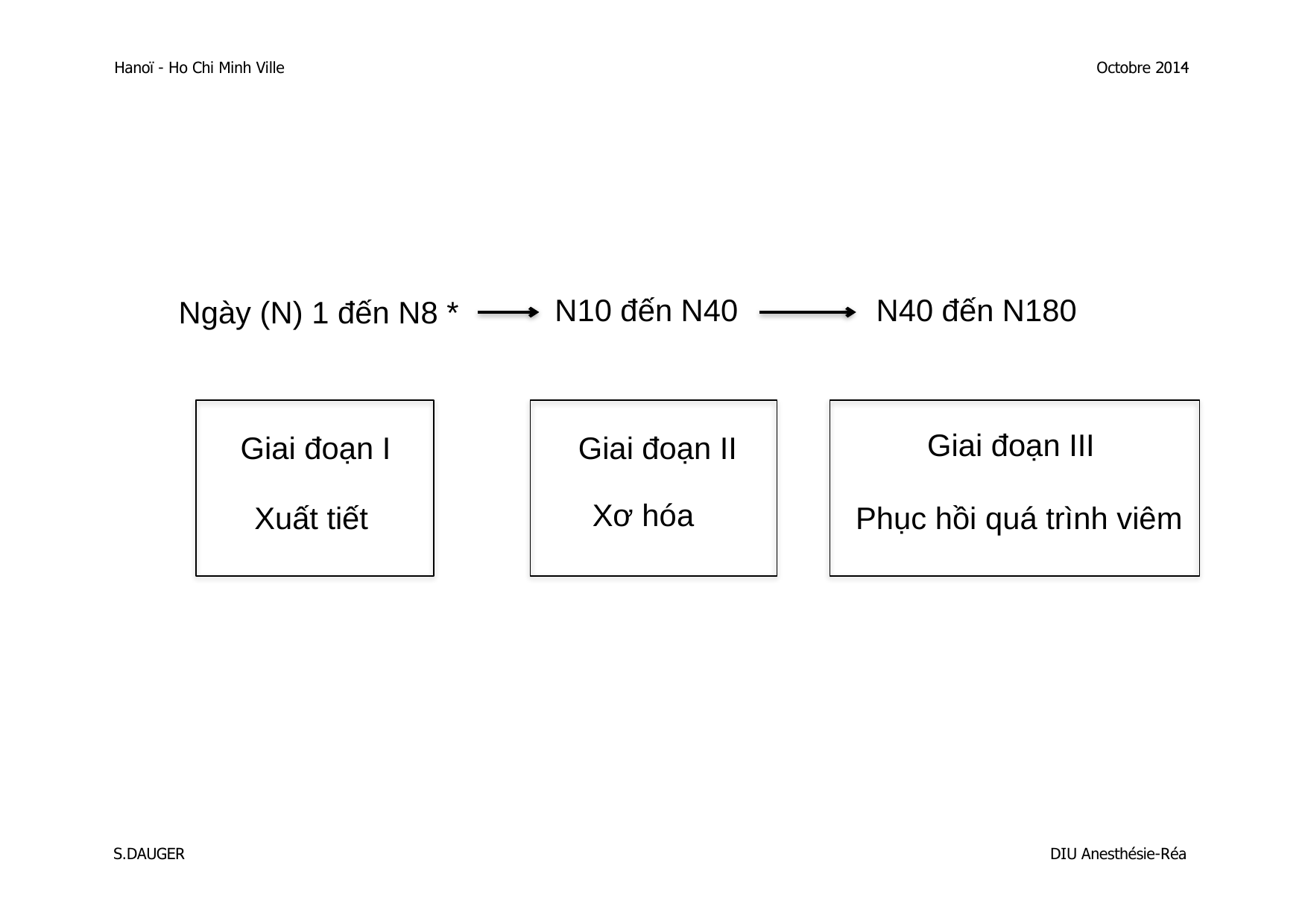

Hanoï - Ho Chi Minh Ville

Octobre 2014

N10 đến N40

N40 đến N180
Ngày (N) 1 đến N8 *

Giai đoạn III

Giai đoạn I

Giai đoạn II

Xơ hóa

Xuất tiết

Phục hồi quá trình viêm

S.DAUGER

DIU Anesthésie-Réa